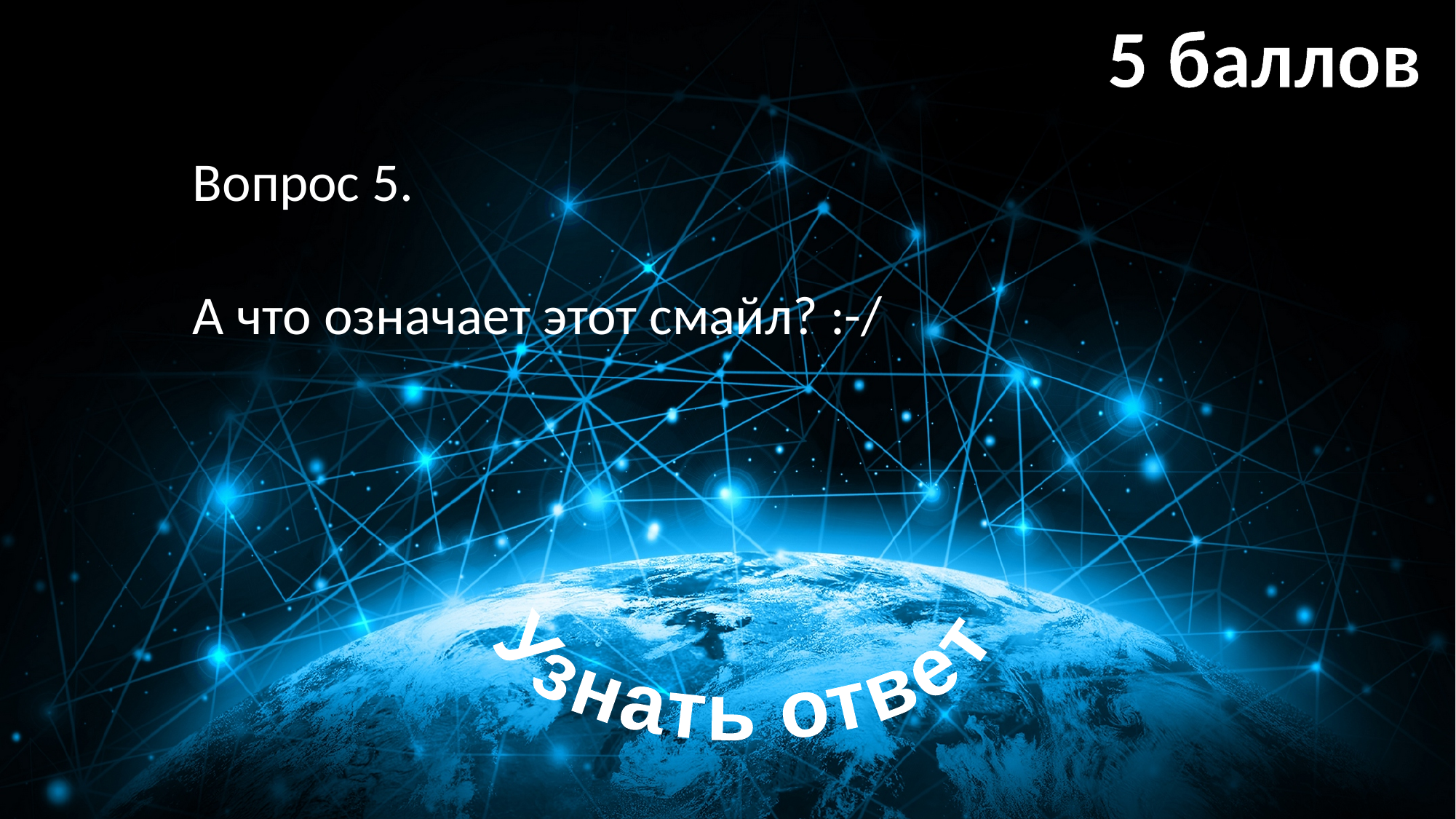

5 баллов
Вопрос 5.
А что означает этот смайл? :-/
Узнать ответ